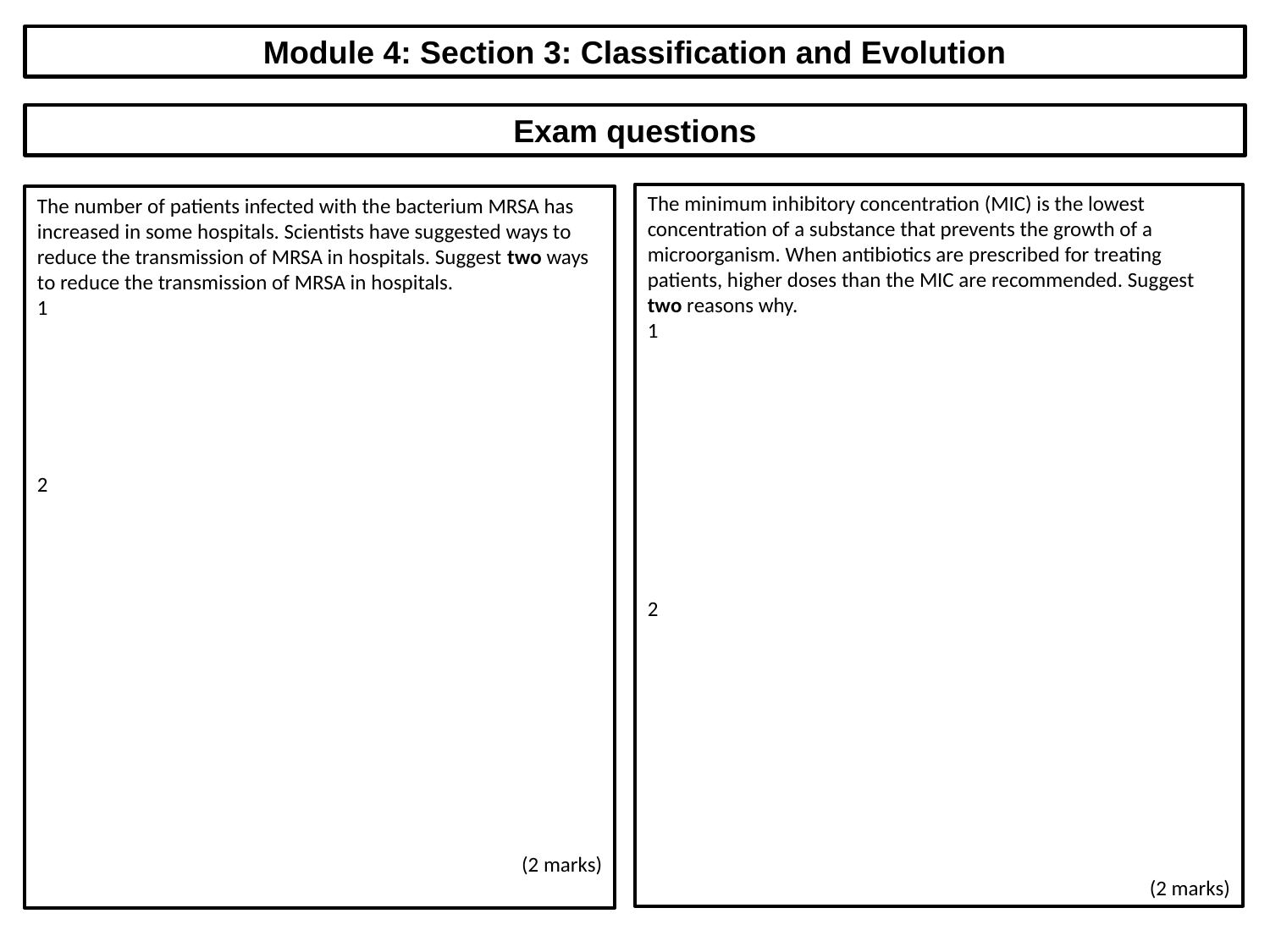

Module 4: Section 3: Classification and Evolution
Exam questions
The minimum inhibitory concentration (MIC) is the lowest concentration of a substance that prevents the growth of a microorganism. When antibiotics are prescribed for treating patients, higher doses than the MIC are recommended. Suggest two reasons why.
1

2

(2 marks)
The number of patients infected with the bacterium MRSA has increased in some hospitals. Scientists have suggested ways to reduce the transmission of MRSA in hospitals. Suggest two ways to reduce the transmission of MRSA in hospitals.
1

2

(2 marks)